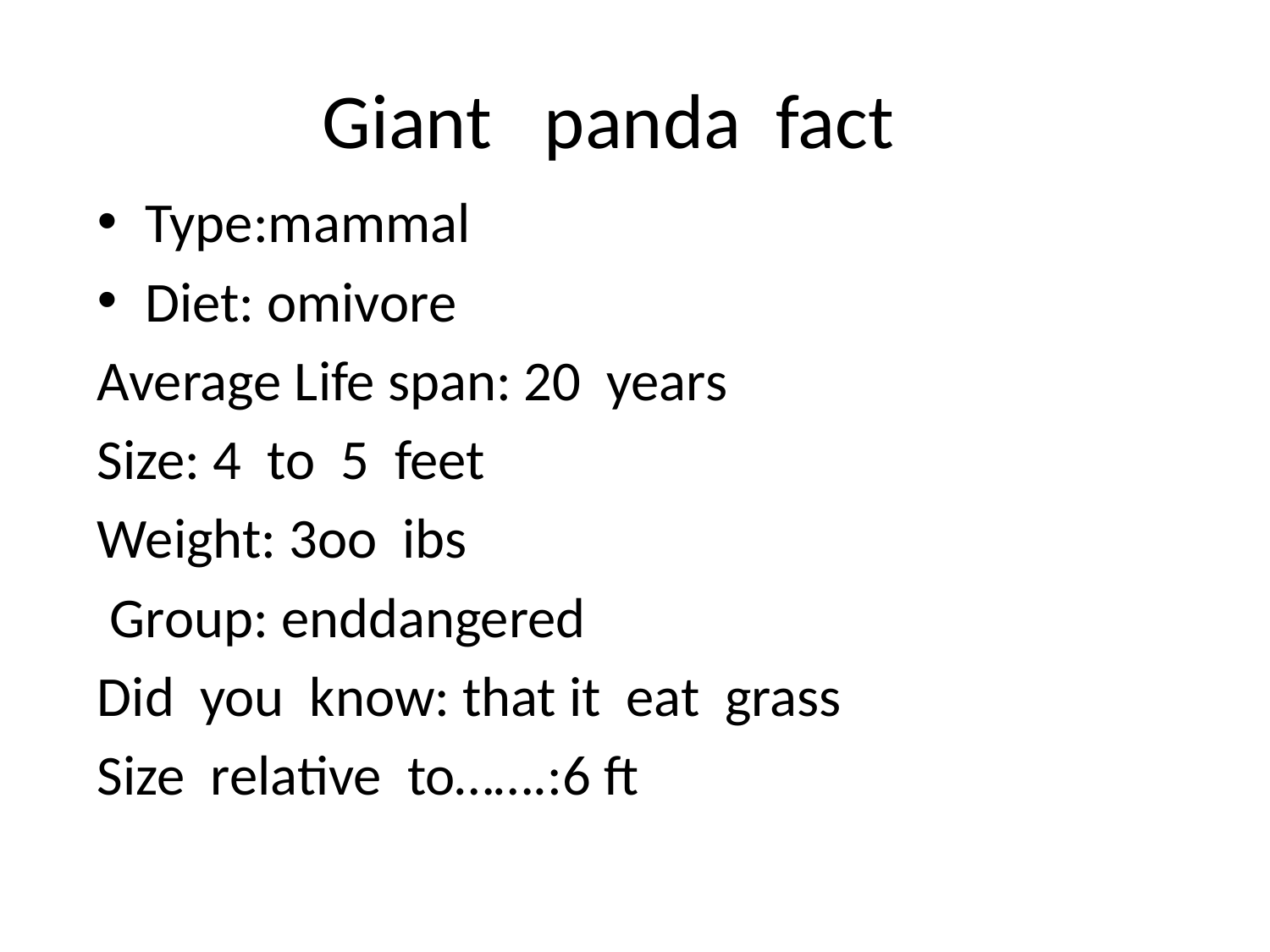

# Giant   panda  fact

Type:mammal
Diet: omivore
Average Life span: 20  years
Size: 4  to  5  feet
Weight: 3oo  ibs
 Group: enddangered
Did  you  know: that it  eat  grass
Size  relative  to…….:6 ft